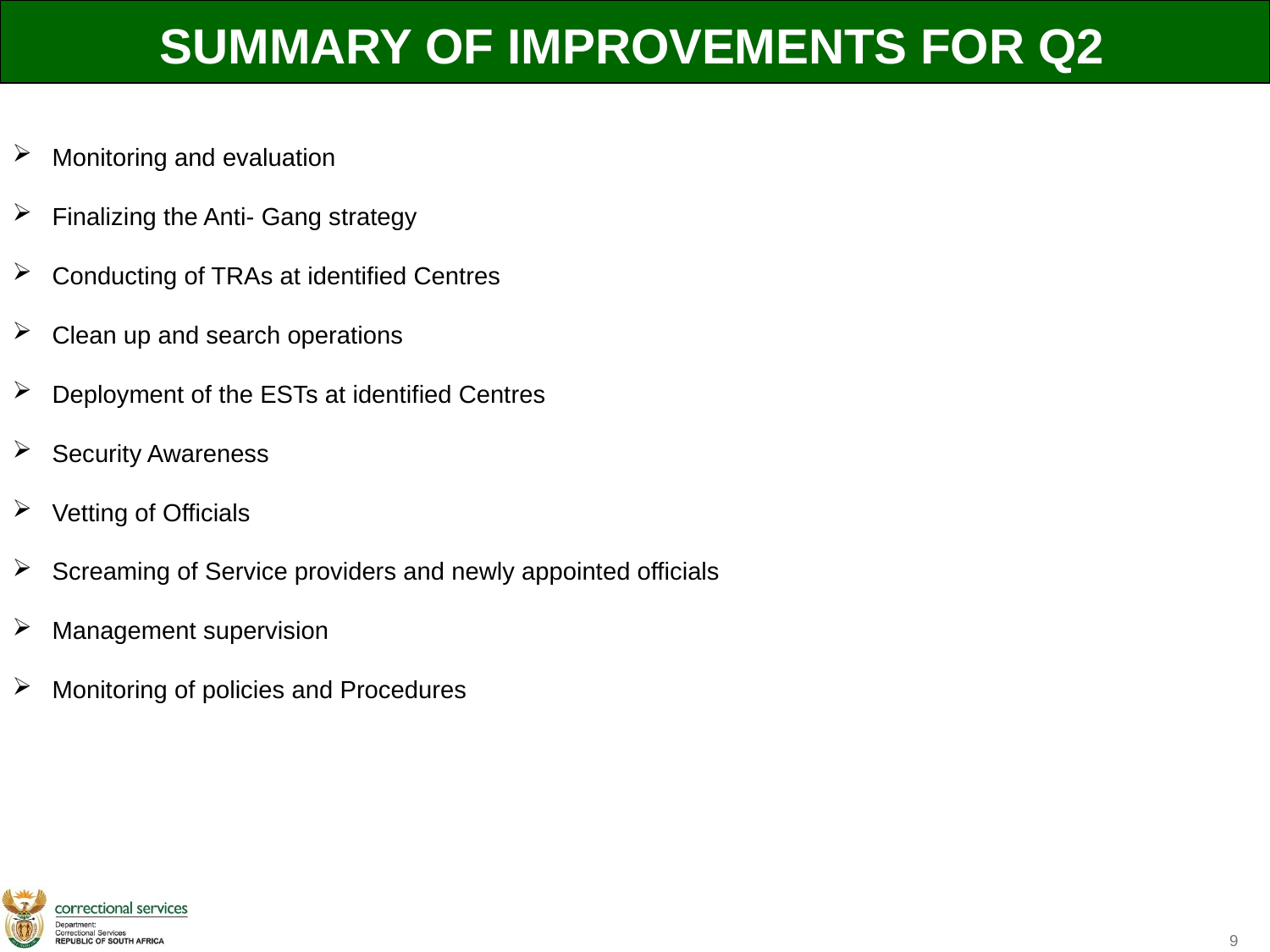

SUMMARY OF IMPROVEMENTS FOR Q2
# SUMMARY OF IMPROVEMENTS FOR Q2
Monitoring and evaluation
Finalizing the Anti- Gang strategy
Conducting of TRAs at identified Centres
Clean up and search operations
Deployment of the ESTs at identified Centres
Security Awareness
Vetting of Officials
Screaming of Service providers and newly appointed officials
Management supervision
Monitoring of policies and Procedures